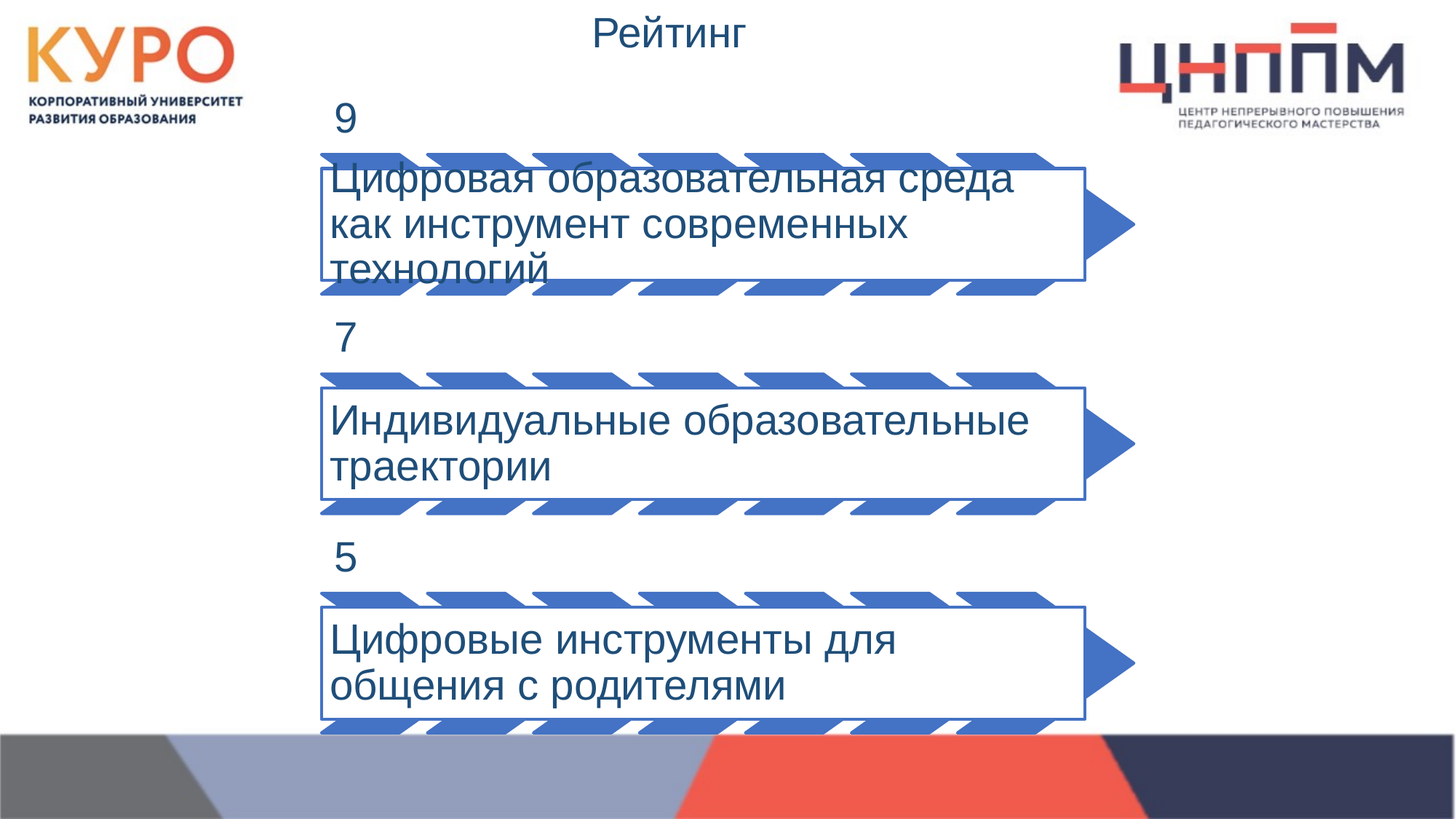

Рейтинг
9
Цифровая образовательная среда как инструмент современных технологий
7
Индивидуальные образовательные траектории
5
Цифровые инструменты для общения с родителями